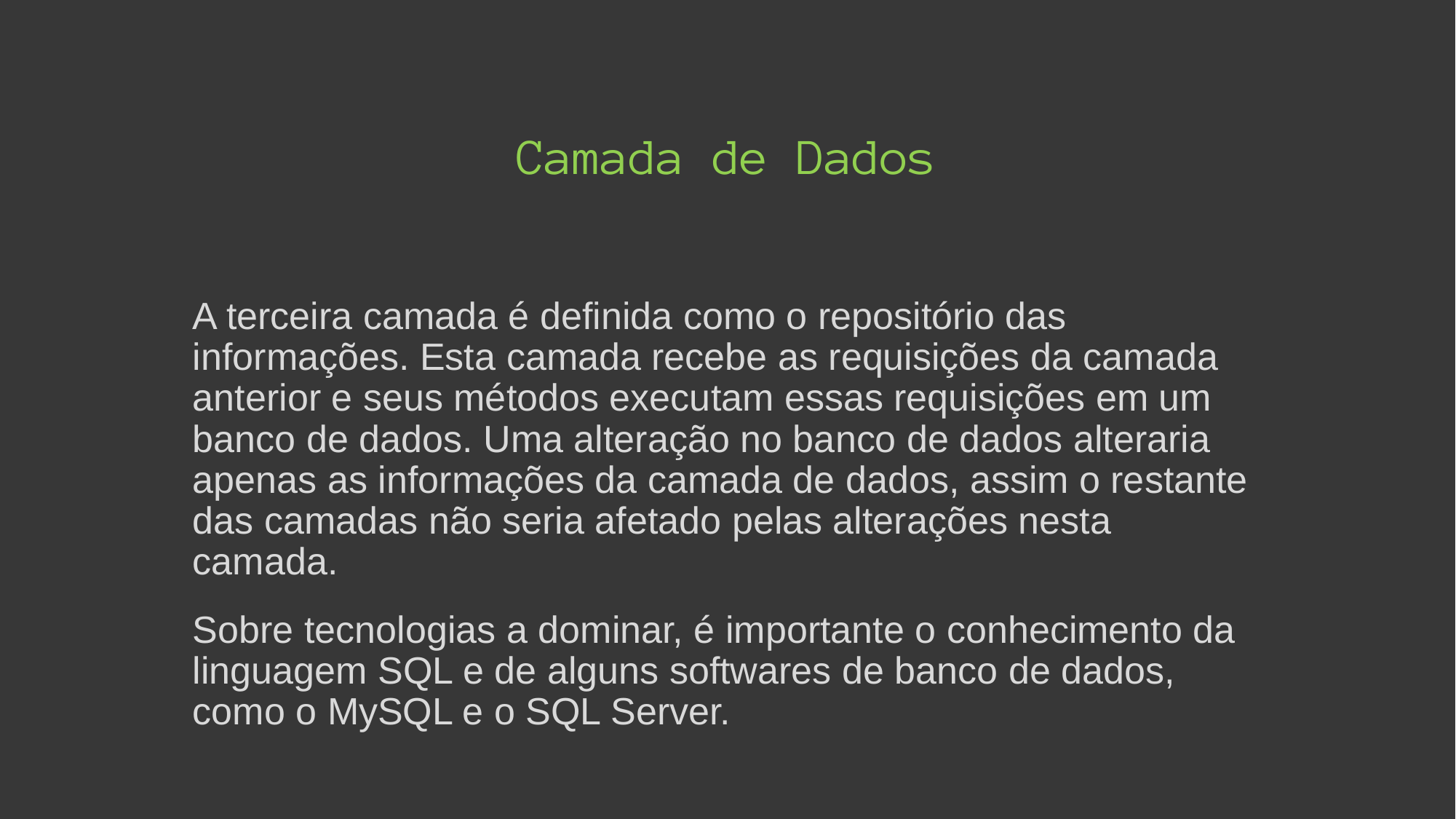

# Camada de Dados

A terceira camada é definida como o repositório das informações. Esta camada recebe as requisições da camada anterior e seus métodos executam essas requisições em um banco de dados. Uma alteração no banco de dados alteraria apenas as informações da camada de dados, assim o restante das camadas não seria afetado pelas alterações nesta camada.
Sobre tecnologias a dominar, é importante o conhecimento da linguagem SQL e de alguns softwares de banco de dados, como o MySQL e o SQL Server.